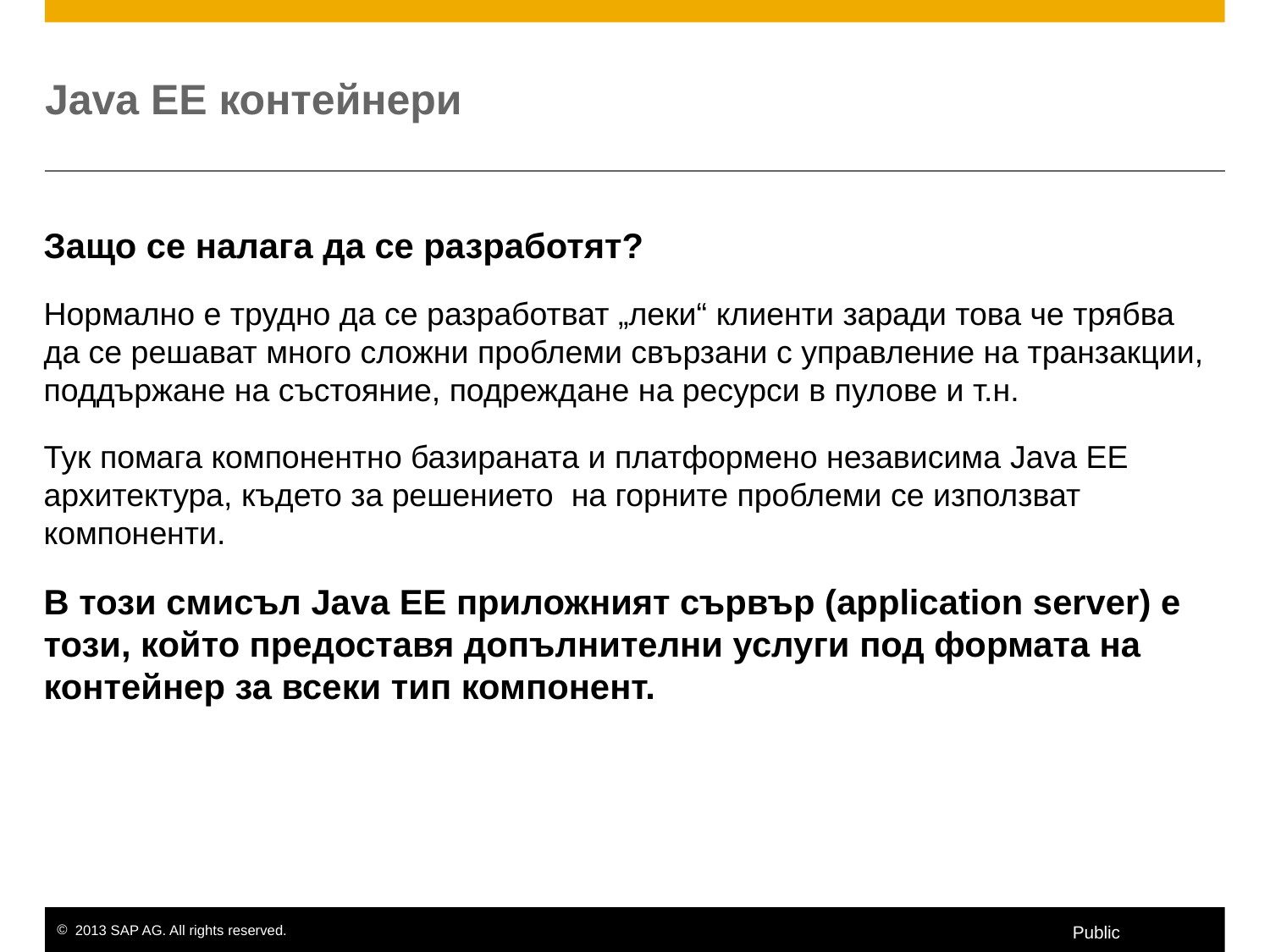

# Java EE контейнери
Защо се налага да се разработят?
Нормално е трудно да се разработват „леки“ клиенти заради това че трябва да се решават много сложни проблеми свързани с управление на транзакции, поддържане на състояние, подреждане на ресурси в пулове и т.н.
Тук помага компонентно базираната и платформено независима Java EE архитектура, където за решението  на горните проблеми се използват компоненти.
В този смисъл Java EE приложният сървър (application server) е този, който предоставя допълнителни услуги под формата на контейнер за всеки тип компонент.